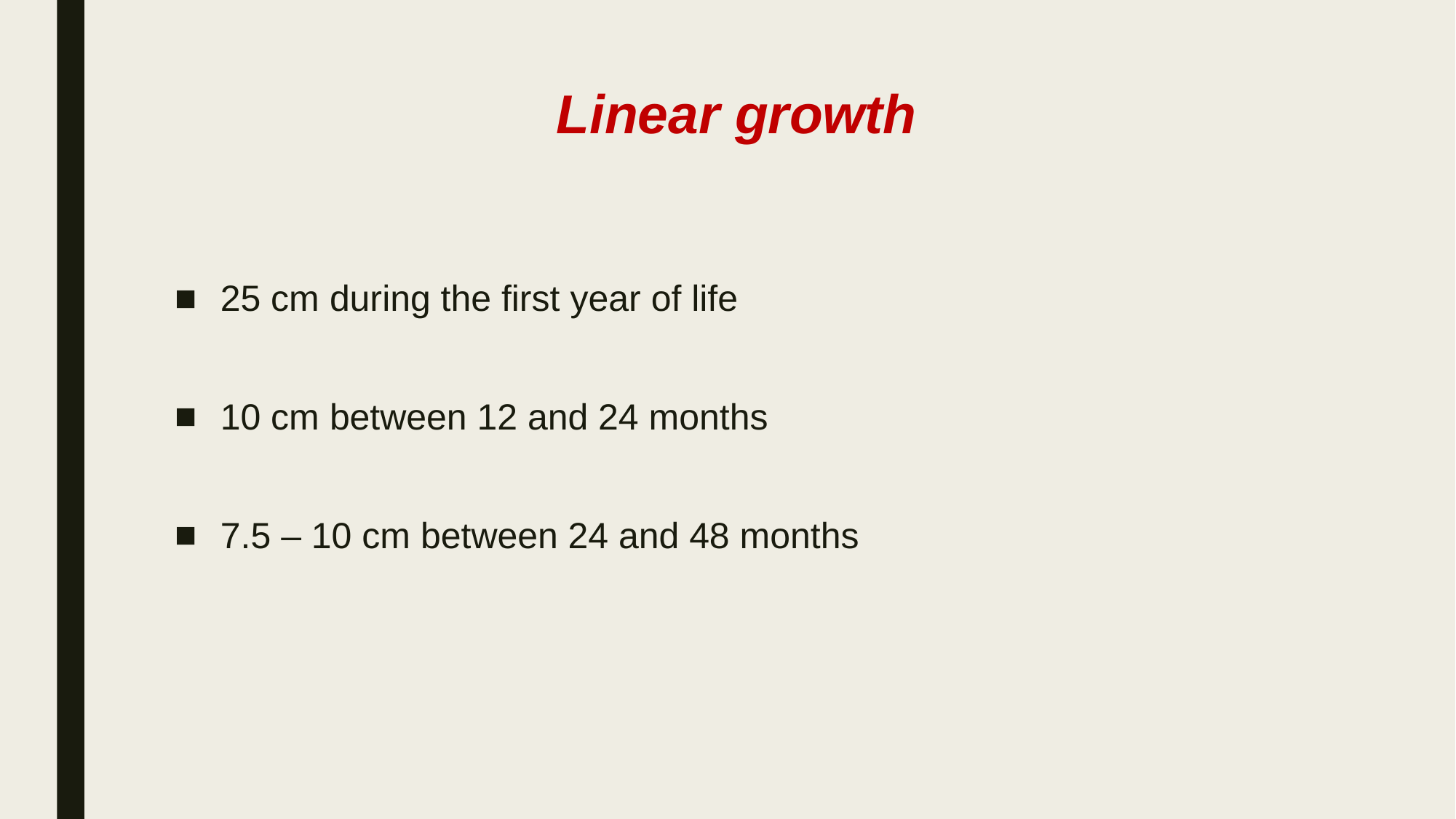

# Linear growth
25 cm during the first year of life

10 cm between 12 and 24 months

7.5 – 10 cm between 24 and 48 months